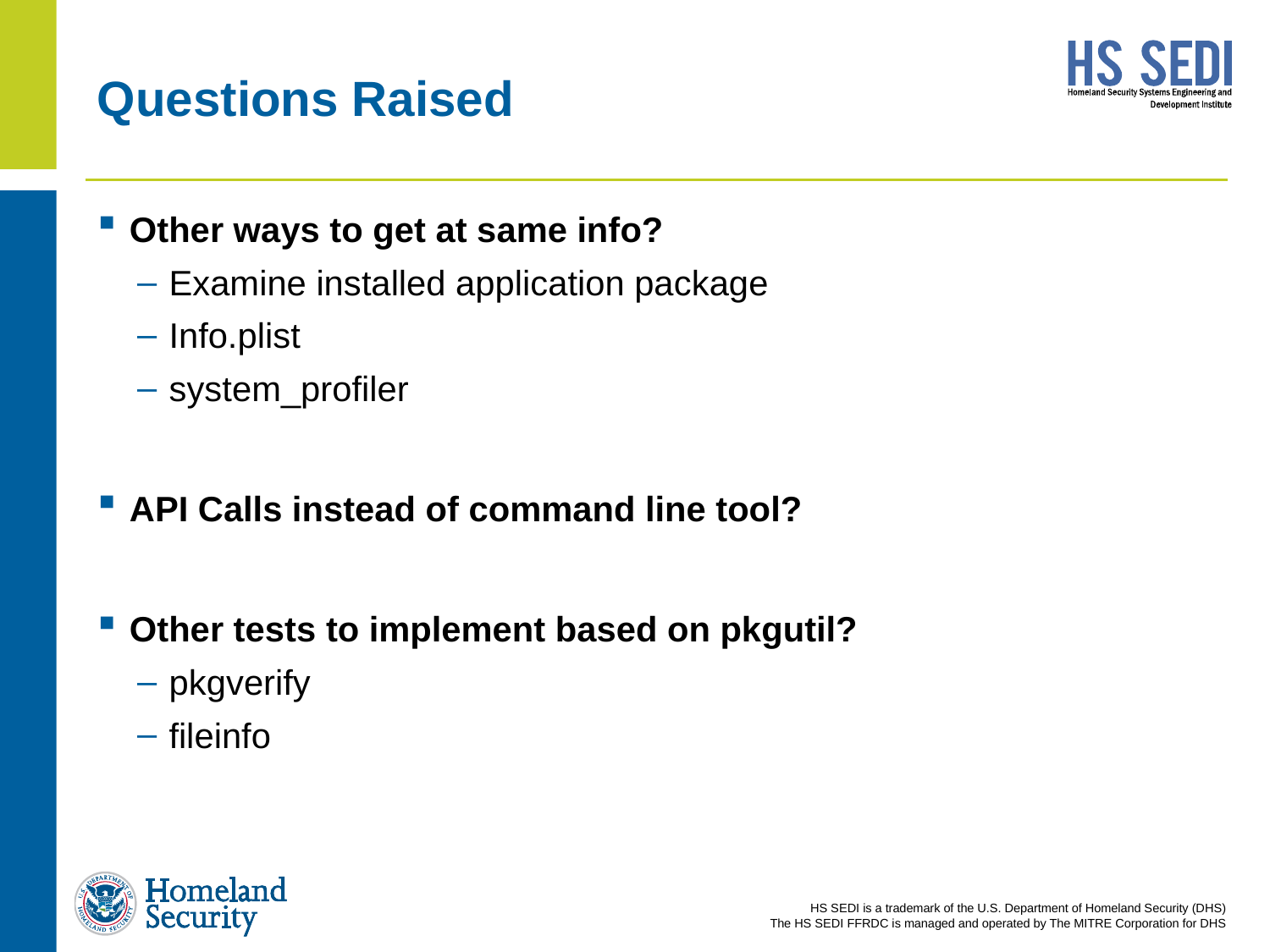

# Questions Raised
Other ways to get at same info?
Examine installed application package
Info.plist
system_profiler

API Calls instead of command line tool?

Other tests to implement based on pkgutil?
pkgverify
fileinfo